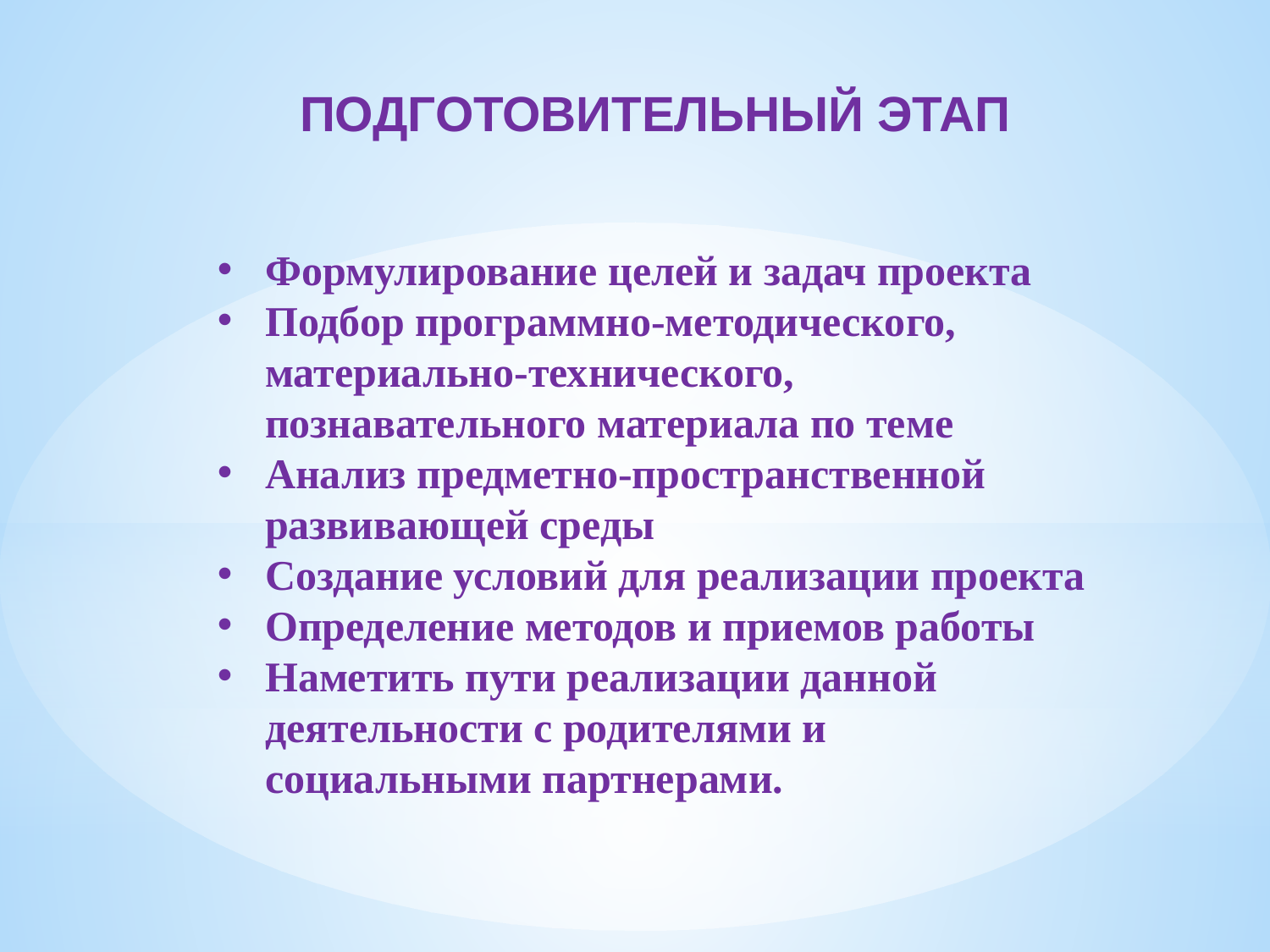

Подготовительный этап

Формулирование целей и задач проекта
Подбор программно-методического, материально-технического, познавательного материала по теме
Анализ предметно-пространственной развивающей среды
Создание условий для реализации проекта
Определение методов и приемов работы
Наметить пути реализации данной деятельности с родителями и социальными партнерами.